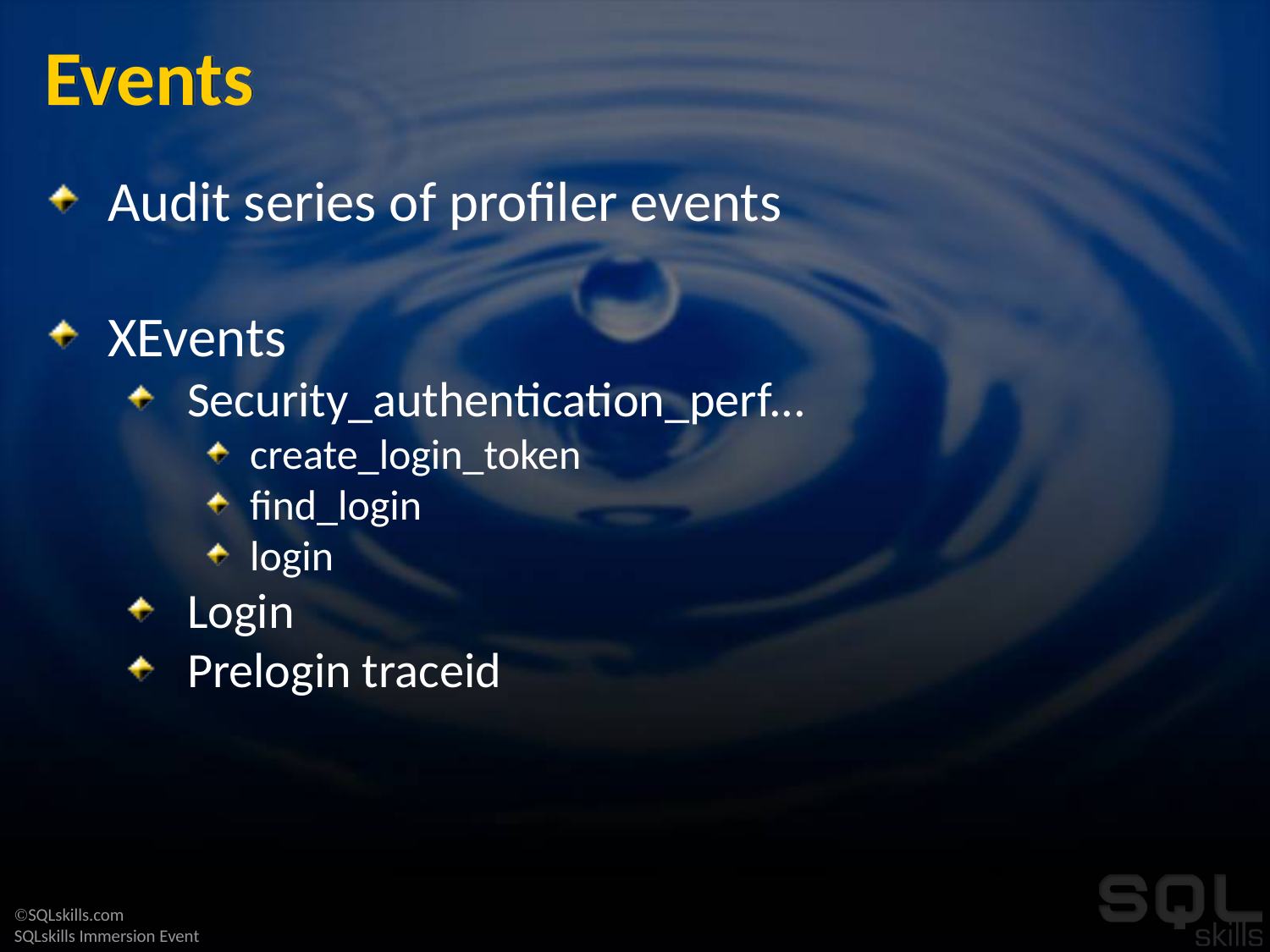

# Events
Audit series of profiler events

XEvents
Security_authentication_perf...
create_login_token
find_login
login
Login
Prelogin traceid